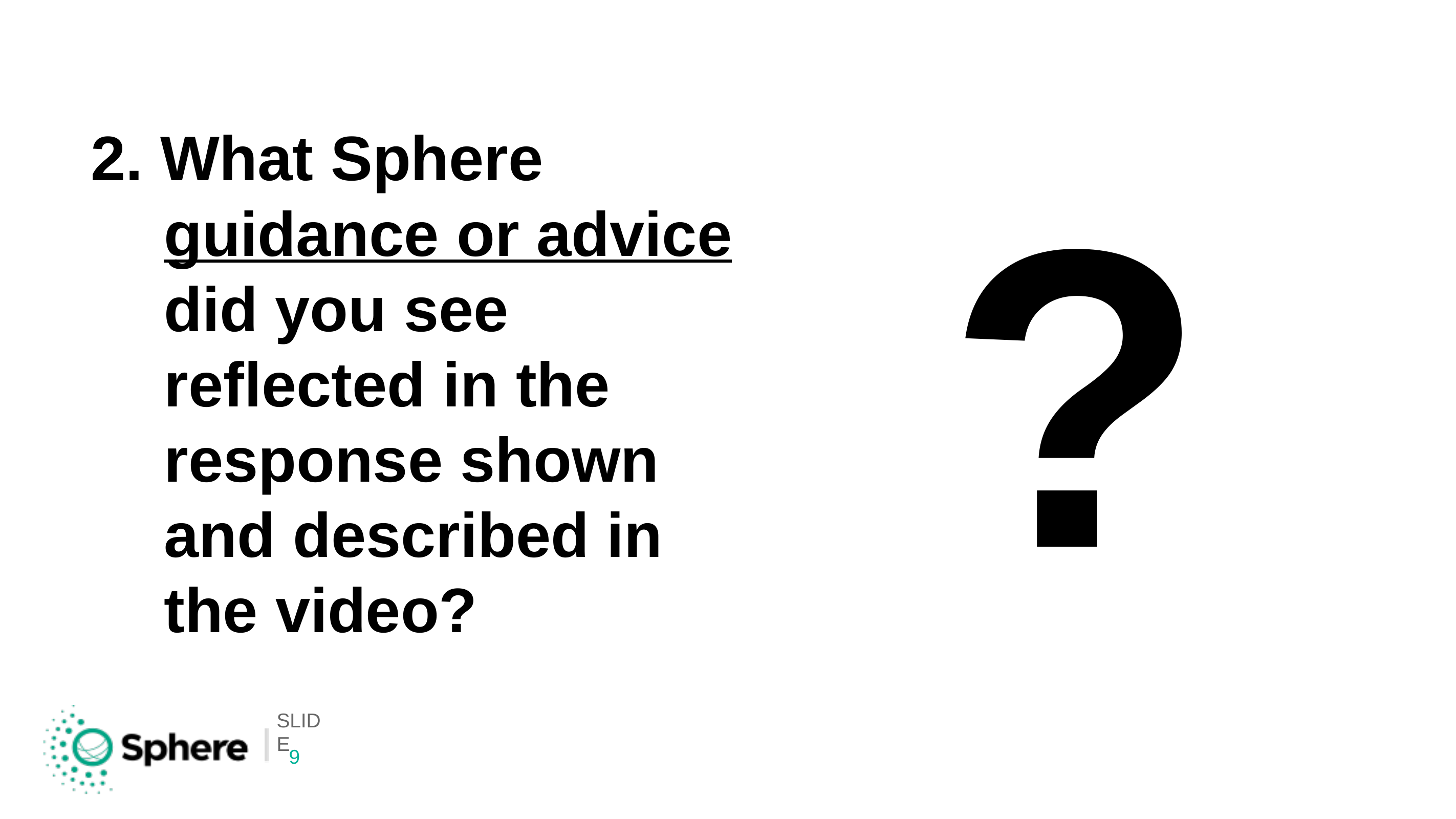

# 2. What Sphere guidance or advice did you see reflected in the response shown and described in the video?
?
9